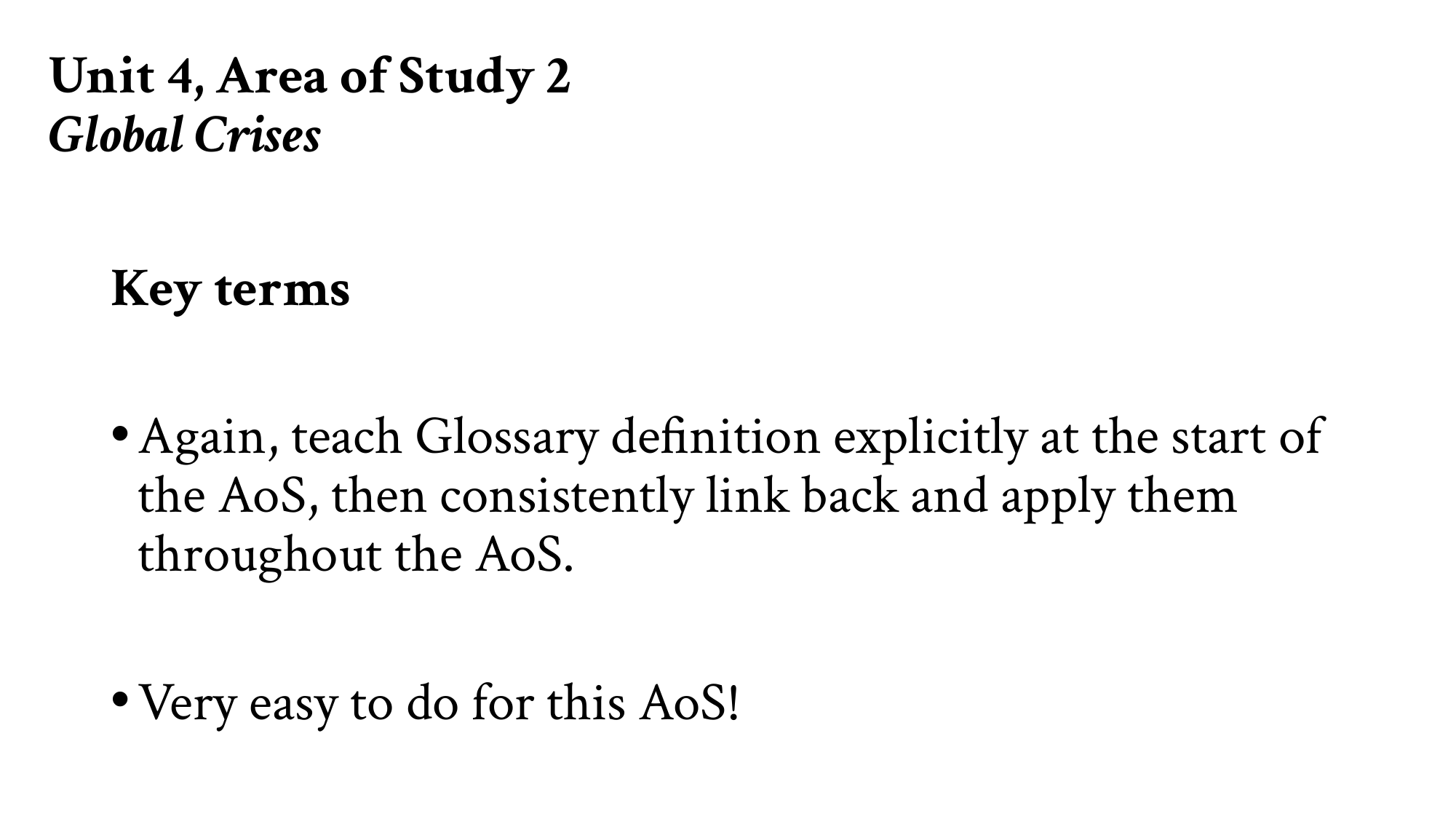

# Unit 4, Area of Study 2 Global Crises
Key terms

Again, teach Glossary definition explicitly at the start of the AoS, then consistently link back and apply them throughout the AoS.

Very easy to do for this AoS!